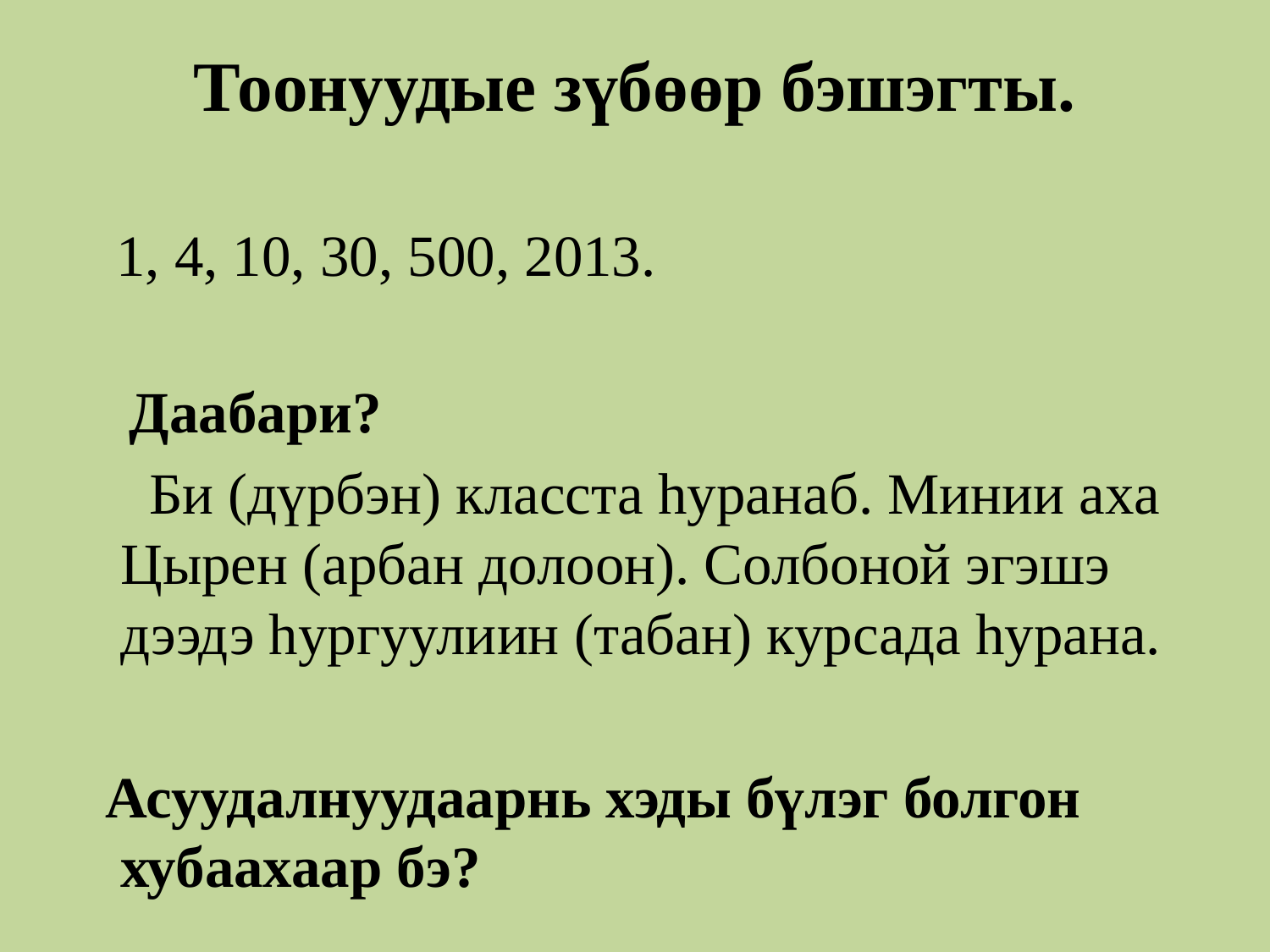

# Тоонуудые зүбөөр бэшэгты.

   1, 4, 10, 30, 500, 2013.

    Даабари?
     Би (дүрбэн) класста һуранаб. Минии аха Цырен (арбан долоон). Солбоной эгэшэ дээдэ һургуулиин (табан) курсада һурана.

  Асуудалнуудаарнь хэды бүлэг болгон хубаахаар бэ?